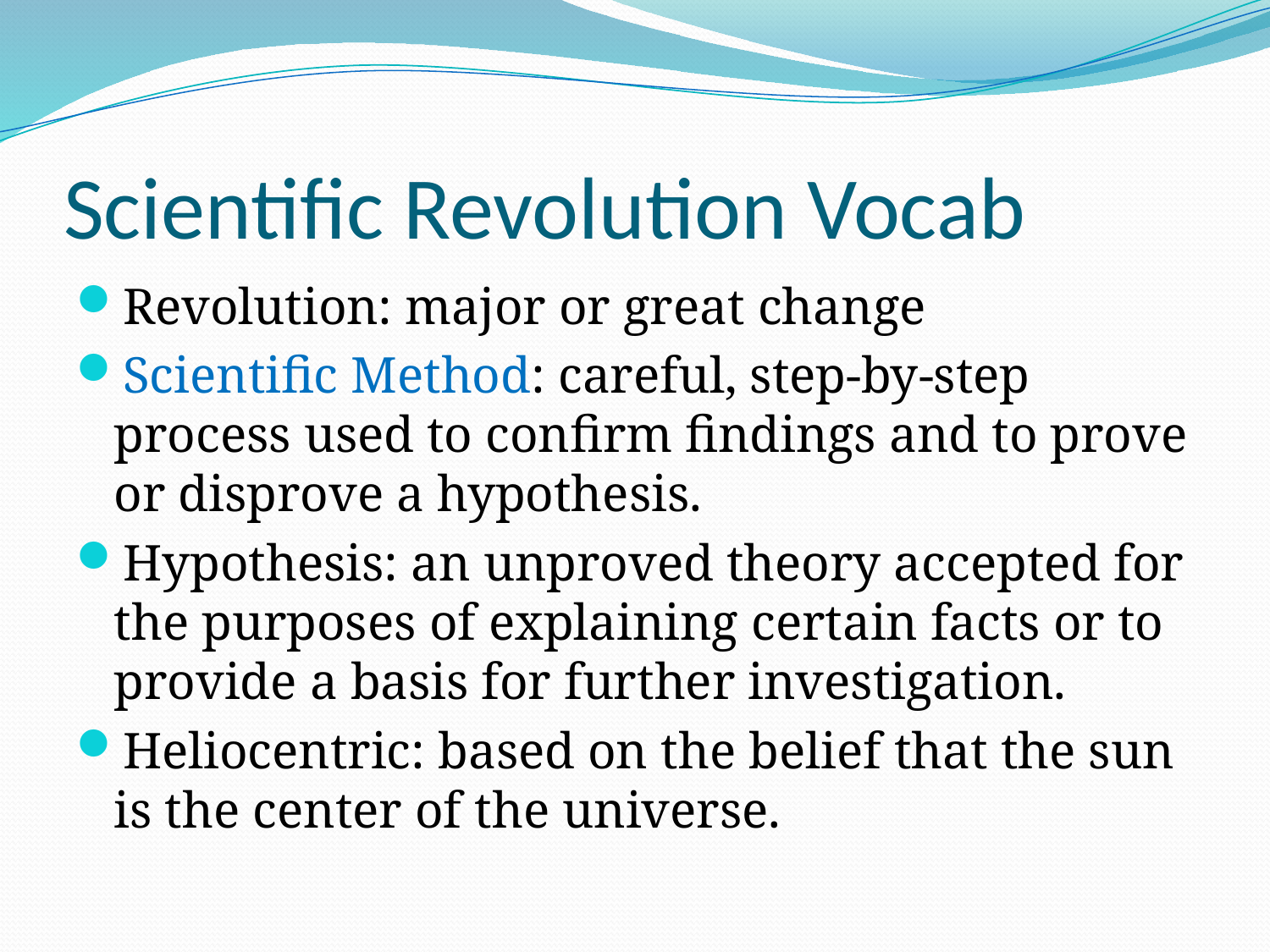

# Scientific Revolution Vocab
Revolution: major or great change
Scientific Method: careful, step-by-step process used to confirm findings and to prove or disprove a hypothesis.
Hypothesis: an unproved theory accepted for the purposes of explaining certain facts or to provide a basis for further investigation.
Heliocentric: based on the belief that the sun is the center of the universe.